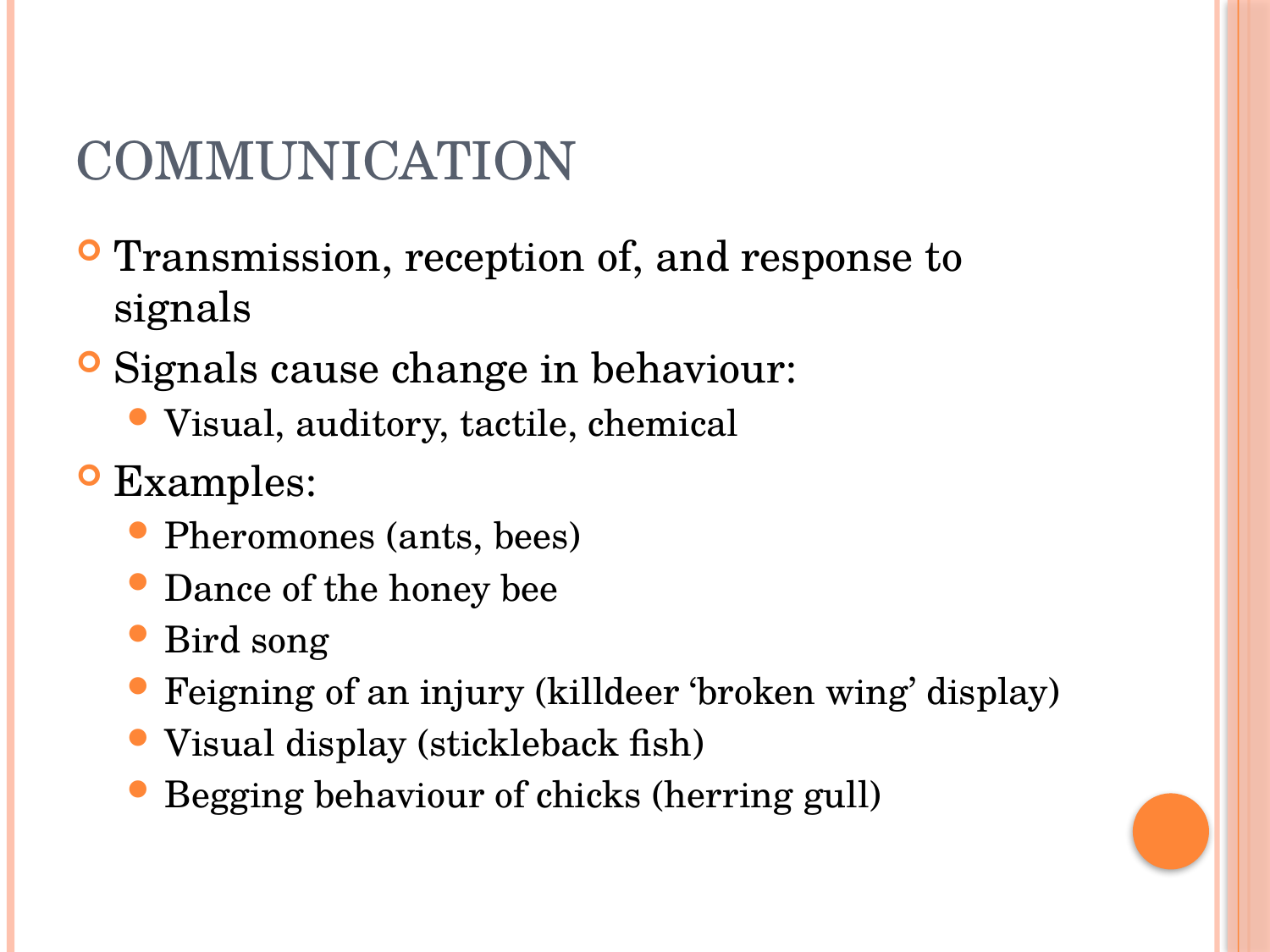

# Communication
Transmission, reception of, and response to signals
Signals cause change in behaviour:
Visual, auditory, tactile, chemical
Examples:
Pheromones (ants, bees)
Dance of the honey bee
Bird song
Feigning of an injury (killdeer ‘broken wing’ display)
Visual display (stickleback fish)
Begging behaviour of chicks (herring gull)